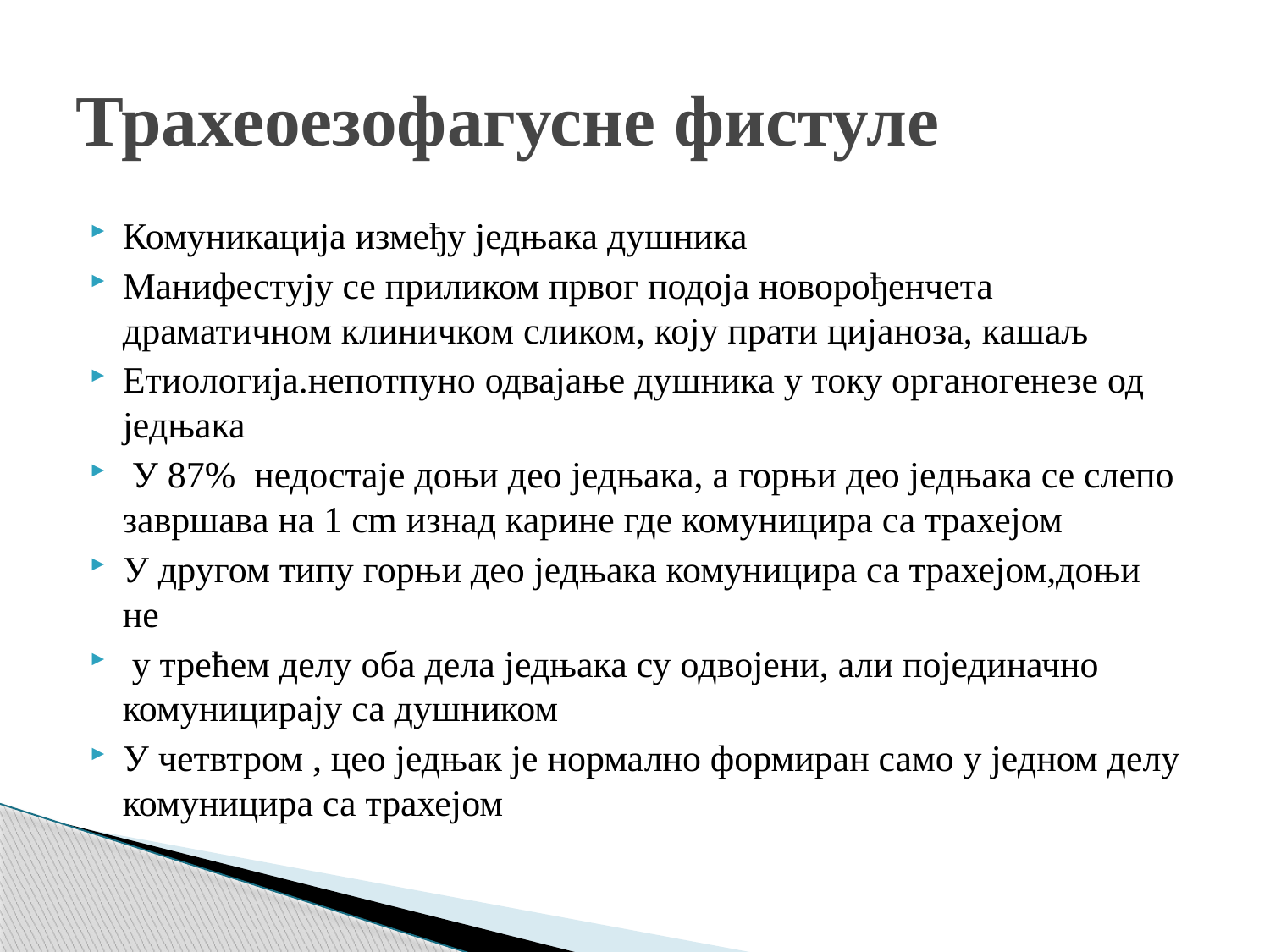

# Трахеоезофагусне фистуле
Комуникација између једњака душника
Манифестују се приликом првог подоја новорођенчета драматичном клиничком сликом, коју прати цијаноза, кашаљ
Етиологија.непотпуно одвајање душника у току органогенезе од једњака
 У 87%  недостаје доњи део једњака, а горњи део једњака се слепо завршава на 1 cm изнад карине где комуницира са трахејом
У другом типу горњи део једњака комуницира са трахејом,доњи  не
 у трећем делу оба дела једњака су одвојени, али појединачно комуницирају са душником
У четвтром , цео једњак је нормално формиран само у једном делу комуницира са трахејом